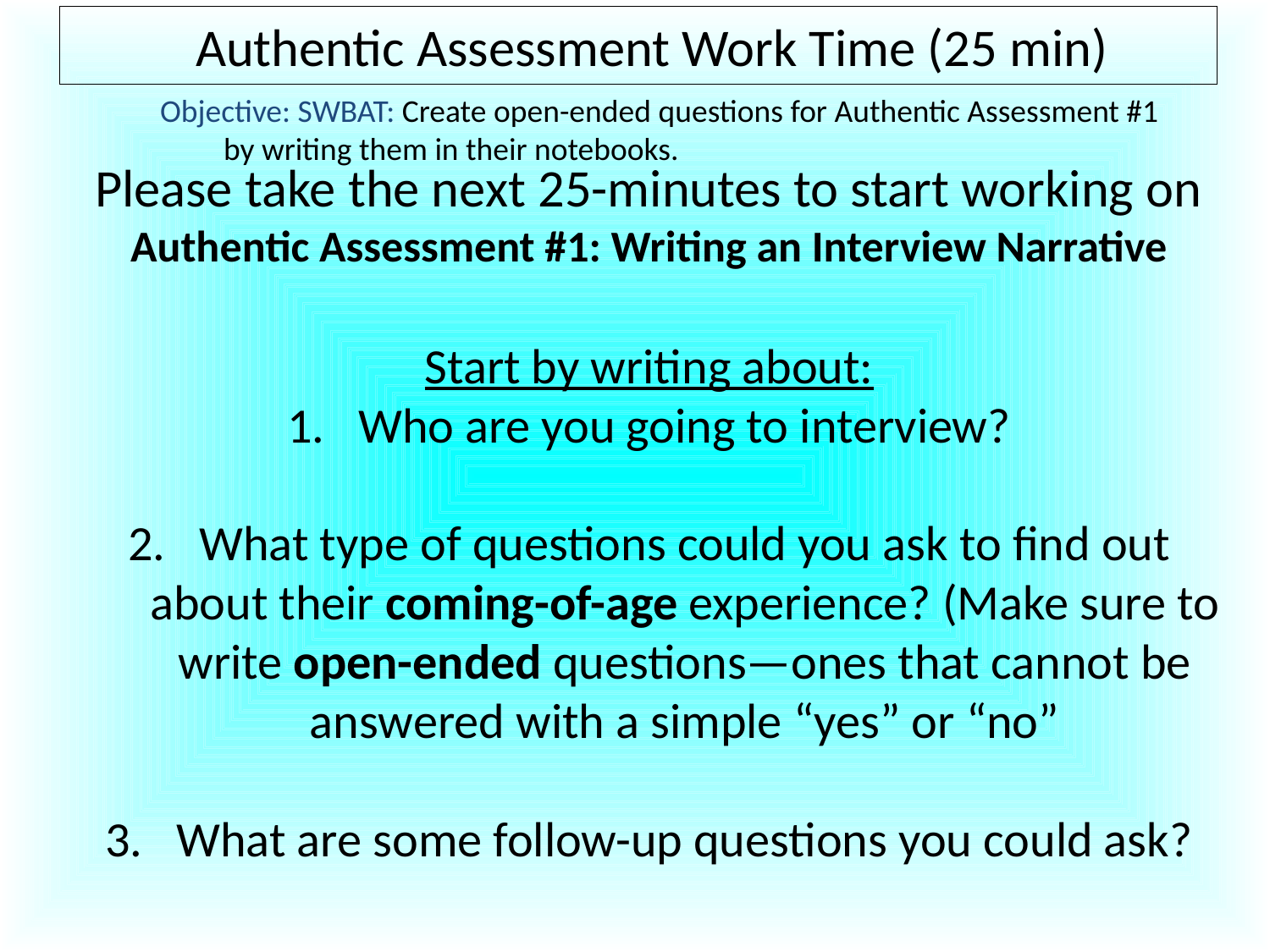

# Authentic Assessment Work Time (25 min)
Objective: SWBAT: Create open-ended questions for Authentic Assessment #1 by writing them in their notebooks.
Please take the next 25-minutes to start working on Authentic Assessment #1: Writing an Interview Narrative

Start by writing about:
Who are you going to interview?

What type of questions could you ask to find out about their coming-of-age experience? (Make sure to write open-ended questions—ones that cannot be answered with a simple “yes” or “no”

What are some follow-up questions you could ask?